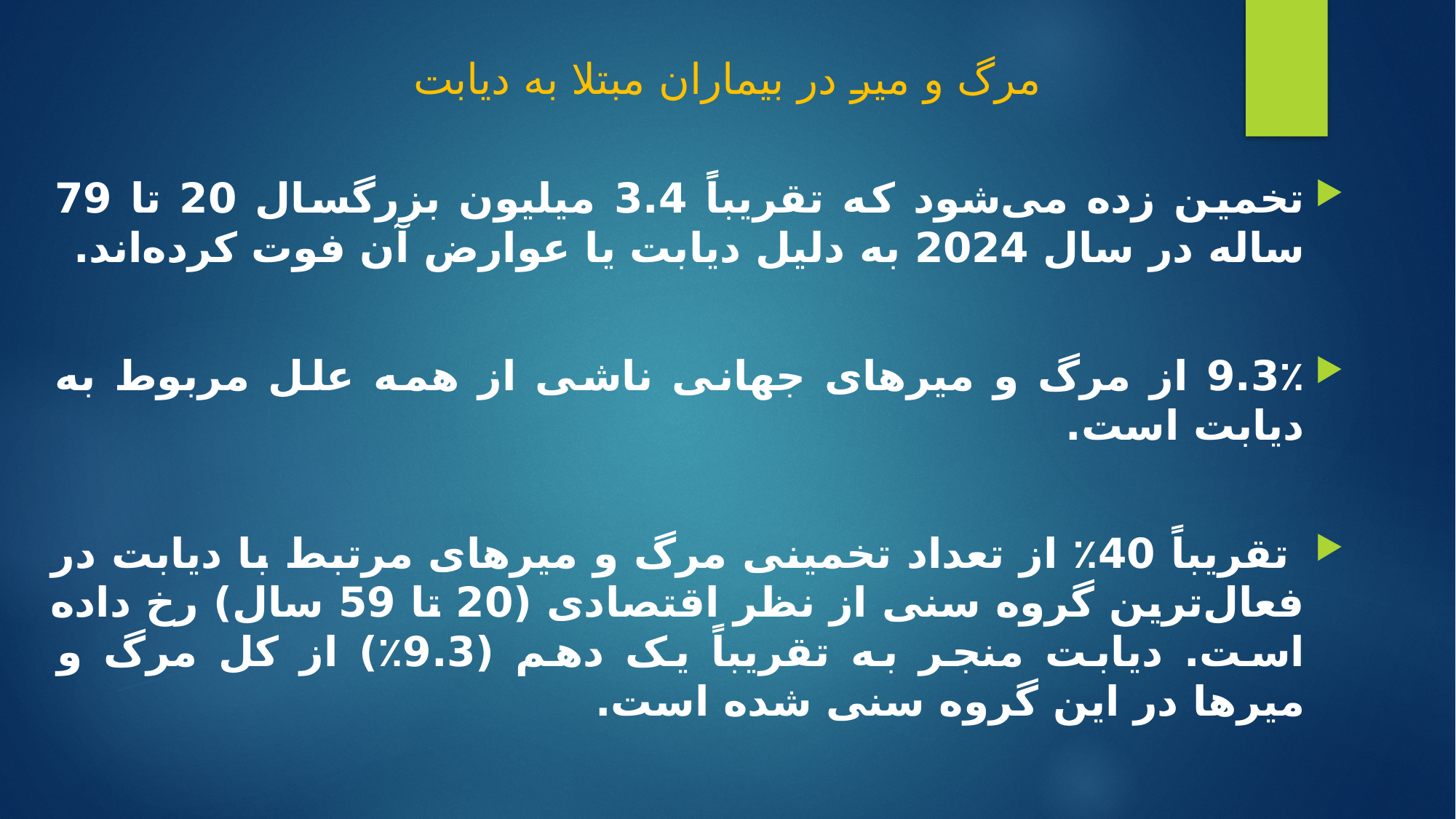

# مرگ و میر در بیماران مبتلا به دیابت

تخمین زده می‌شود که تقریباً 3.4 میلیون بزرگسال 20 تا 79 ساله در سال 2024 به دلیل دیابت یا عوارض آن فوت کرده‌اند.

9.3٪ از مرگ و میرهای جهانی ناشی از همه علل مربوط به دیابت است.

 تقریباً 40٪ از تعداد تخمینی مرگ و میرهای مرتبط با دیابت در فعال‌ترین گروه سنی از نظر اقتصادی (20 تا 59 سال) رخ داده است. دیابت منجر به تقریباً یک دهم (9.3٪) از کل مرگ و میرها در این گروه سنی شده است.